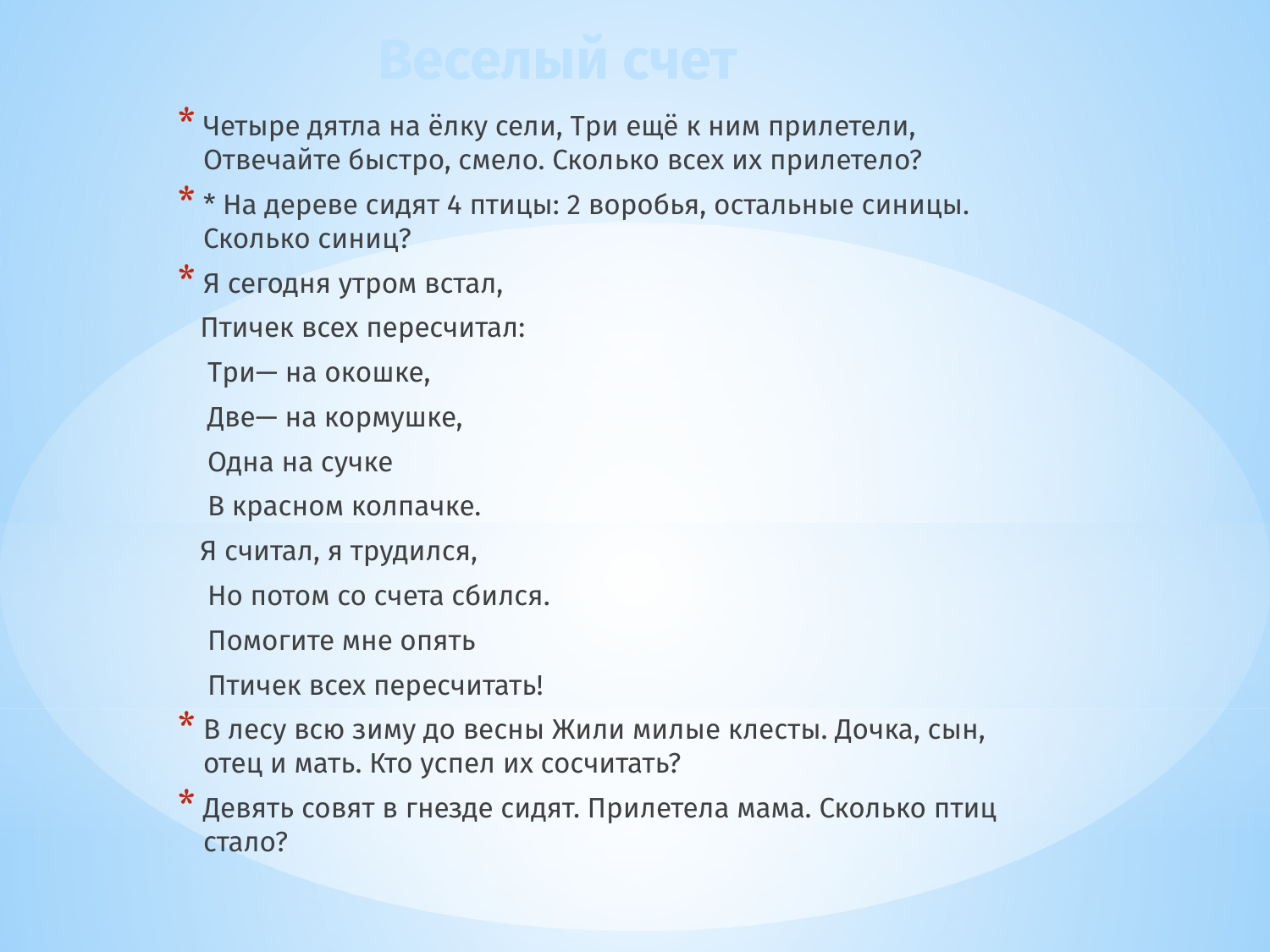

Веселый счет
Четыре дятла на ёлку сели, Три ещё к ним прилетели, Отвечайте быстро, смело. Сколько всех их прилетело?
* На дереве сидят 4 птицы: 2 воробья, остальные синицы. Сколько синиц?
Я сегодня утром встал,
   Птичек всех пересчитал:
    Три— на окошке,
    Две— на кормушке,
    Одна на сучке
    В красном колпачке.
   Я считал, я трудился,
    Но потом со счета сбился.
    Помогите мне опять
    Птичек всех пересчитать!
В лесу всю зиму до весны Жили милые клесты. Дочка, сын, отец и мать. Кто успел их сосчитать?
Девять совят в гнезде сидят. Прилетела мама. Сколько птиц стало?